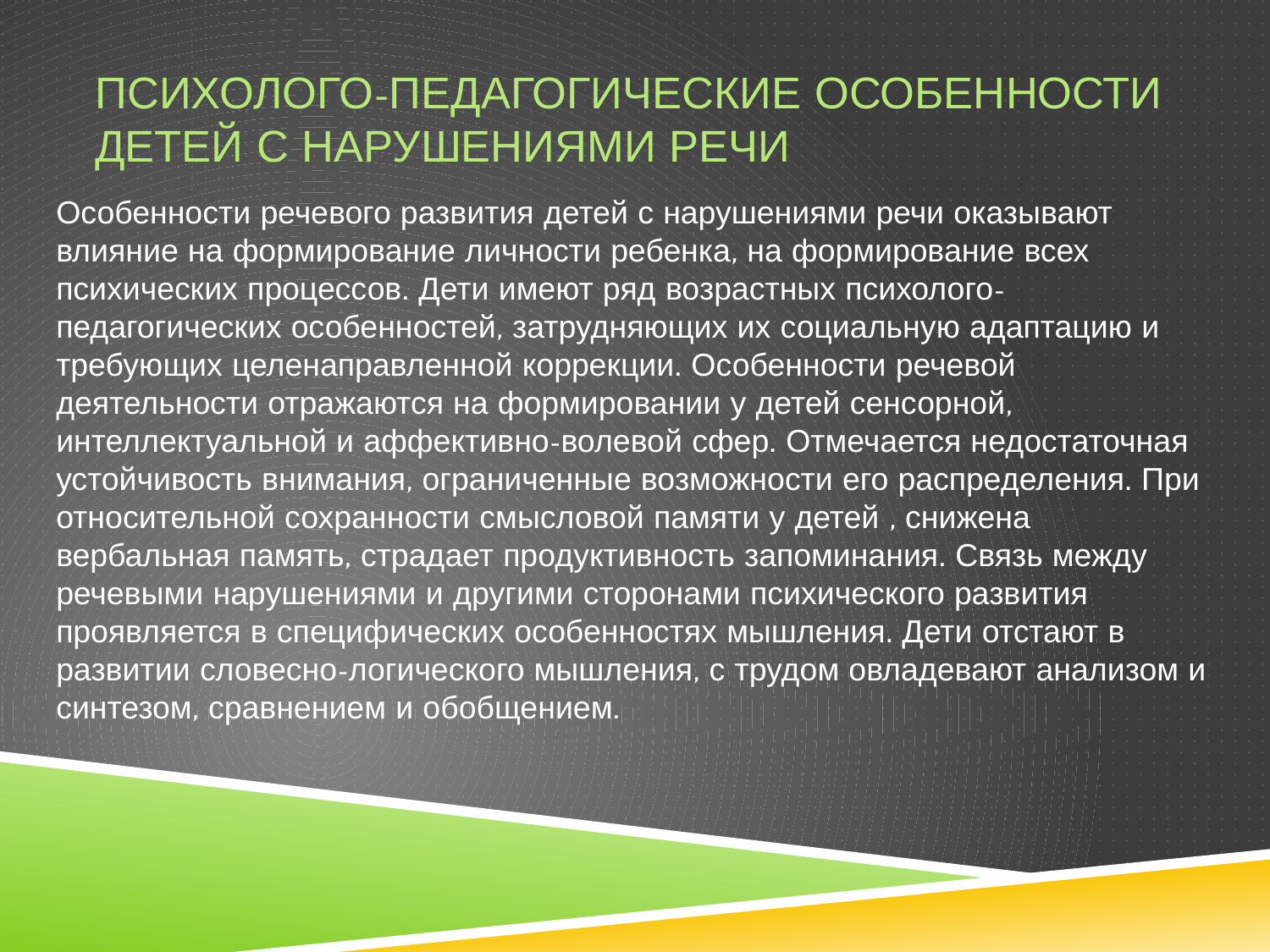

# Психолого-педагогические особенности детей с нарушениями речи
Особенности речевого развития детей с нарушениями речи оказывают влияние на формирование личности ребенка, на формирование всех психических процессов. Дети имеют ряд возрастных психолого-педагогических особенностей, затрудняющих их социальную адаптацию и требующих целенаправленной коррекции. Особенности речевой деятельности отражаются на формировании у детей сенсорной, интеллектуальной и аффективно-волевой сфер. Отмечается недостаточная устойчивость внимания, ограниченные возможности его распределения. При относительной сохранности смысловой памяти у детей , снижена вербальная память, страдает продуктивность запоминания. Связь между речевыми нарушениями и другими сторонами психического развития проявляется в специфических особенностях мышления. Дети отстают в развитии словесно-логического мышления, с трудом овладевают анализом и синтезом, сравнением и обобщением.